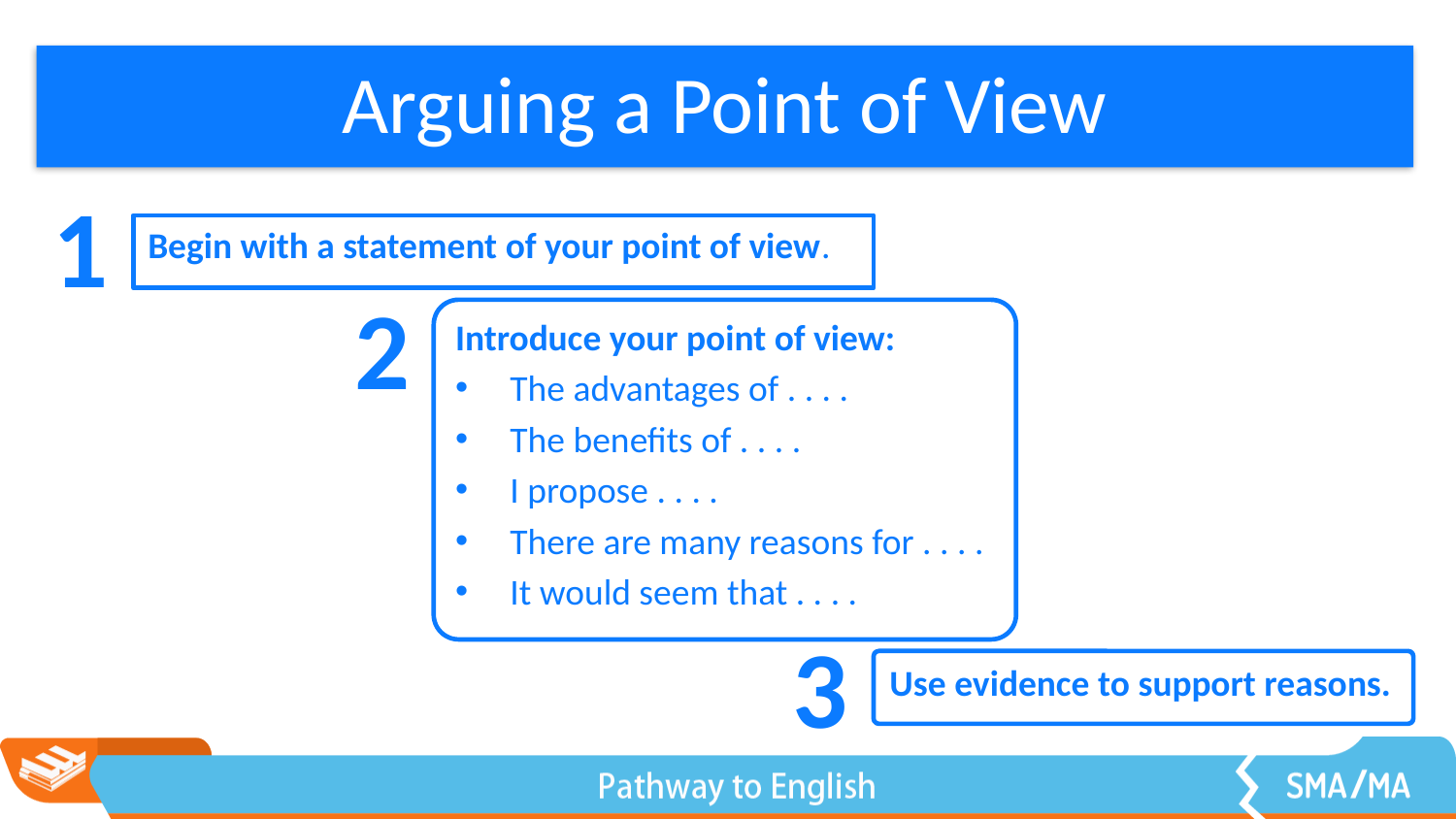

# Arguing a Point of View
1
Begin with a statement of your point of view.
2
Introduce your point of view:
The advantages of . . . .
The benefits of . . . .
I propose . . . .
There are many reasons for . . . .
It would seem that . . . .
3
Use evidence to support reasons.